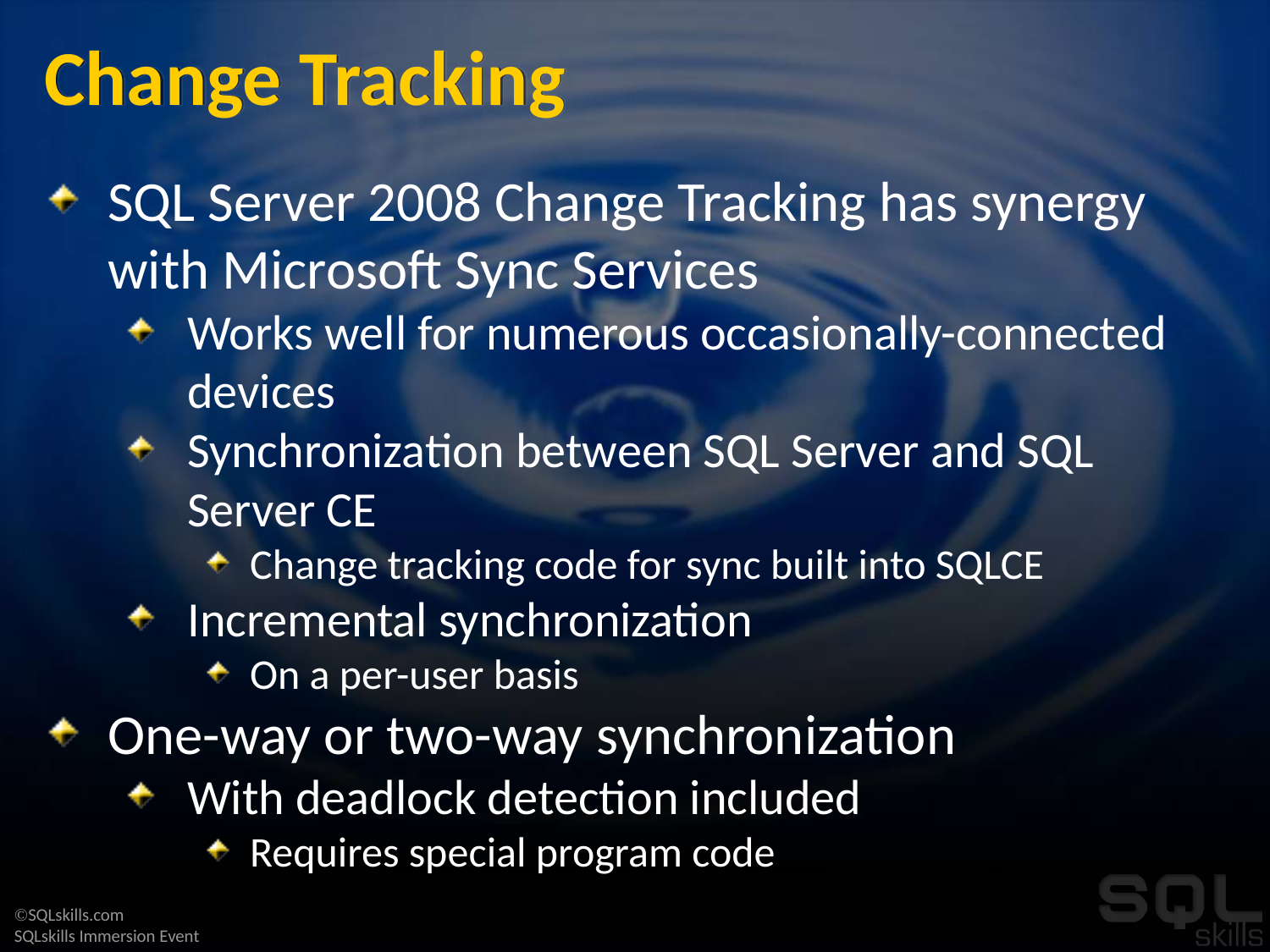

# Change Tracking
SQL Server 2008 Change Tracking has synergy with Microsoft Sync Services
Works well for numerous occasionally-connected devices
Synchronization between SQL Server and SQL Server CE
Change tracking code for sync built into SQLCE
Incremental synchronization
On a per-user basis
One-way or two-way synchronization
With deadlock detection included
Requires special program code